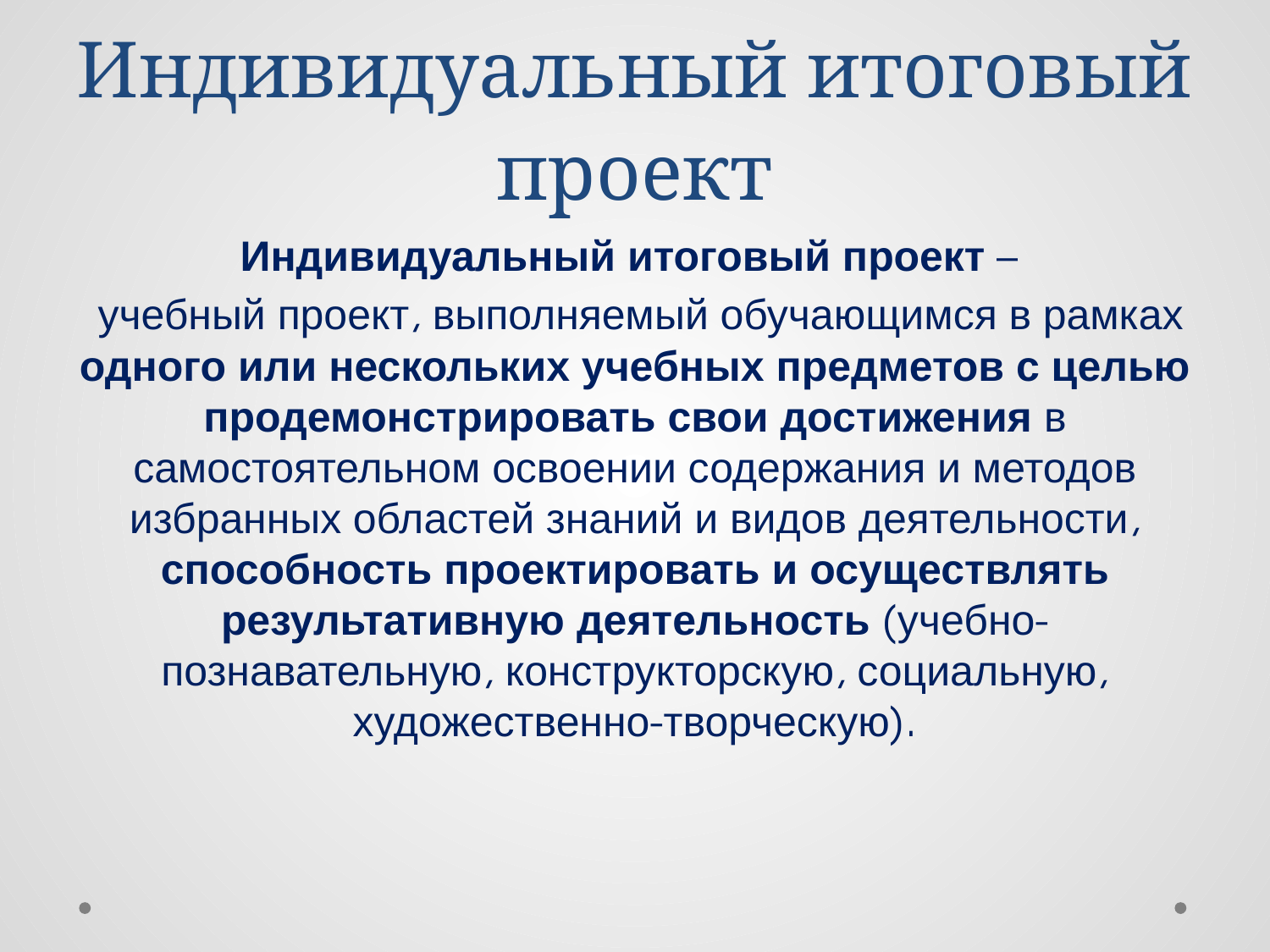

# Индивидуальный итоговый проект
Индивидуальный итоговый проект –
 учебный проект, выполняемый обучающимся в рамках одного или нескольких учебных предметов с целью продемонстрировать свои достижения в самостоятельном освоении содержания и методов избранных областей знаний и видов деятельности, способность проектировать и осуществлять результативную деятельность (учебно-познавательную, конструкторскую, социальную, художественно-творческую).